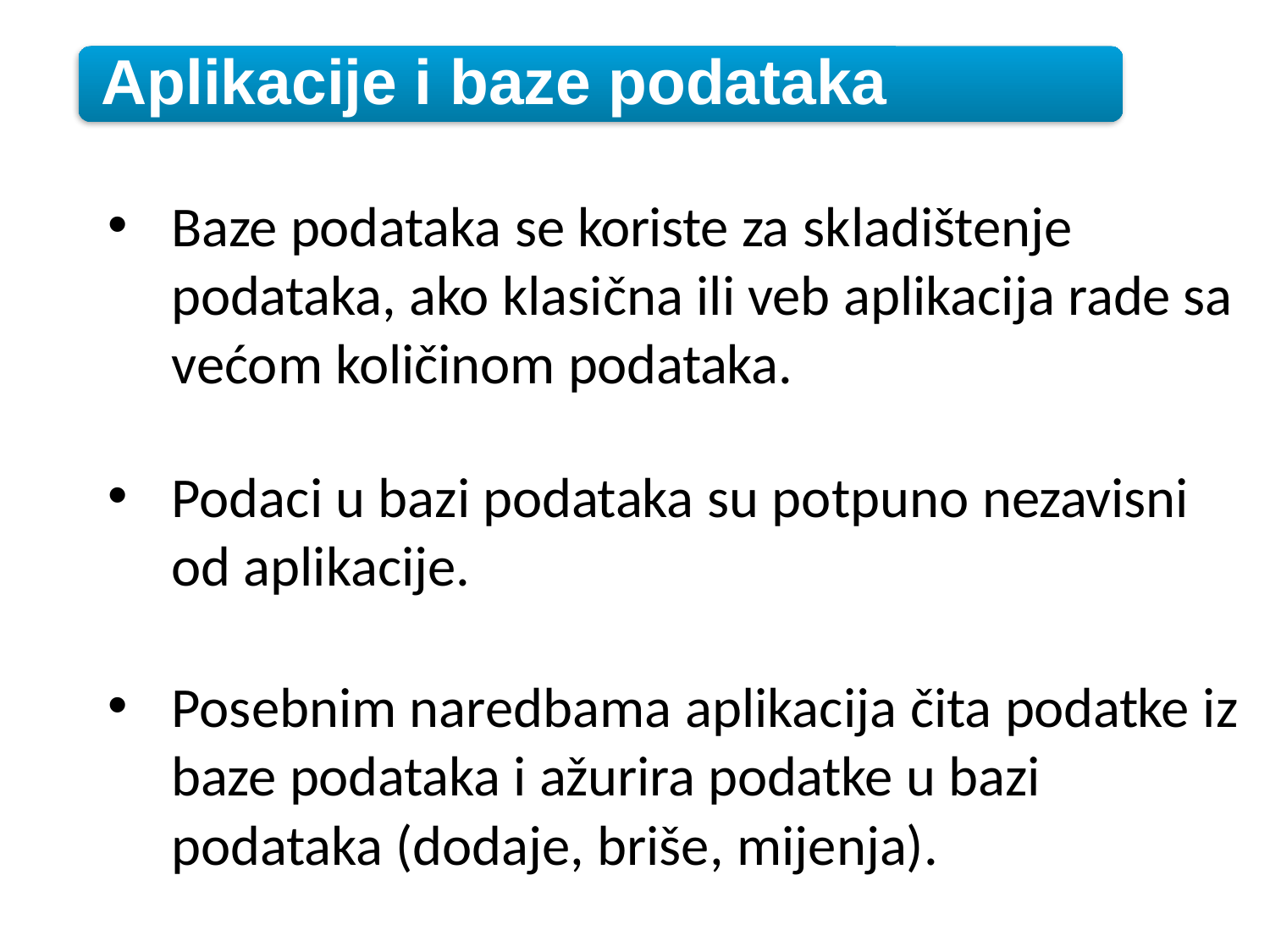

Aplikacije i baze podataka
Baze podataka se koriste za skladištenje podataka, ako klasična ili veb aplikacija rade sa većom količinom podataka.
Podaci u bazi podataka su potpuno nezavisni od aplikacije.
Posebnim naredbama aplikacija čita podatke iz baze podataka i ažurira podatke u bazi podataka (dodaje, briše, mijenja).